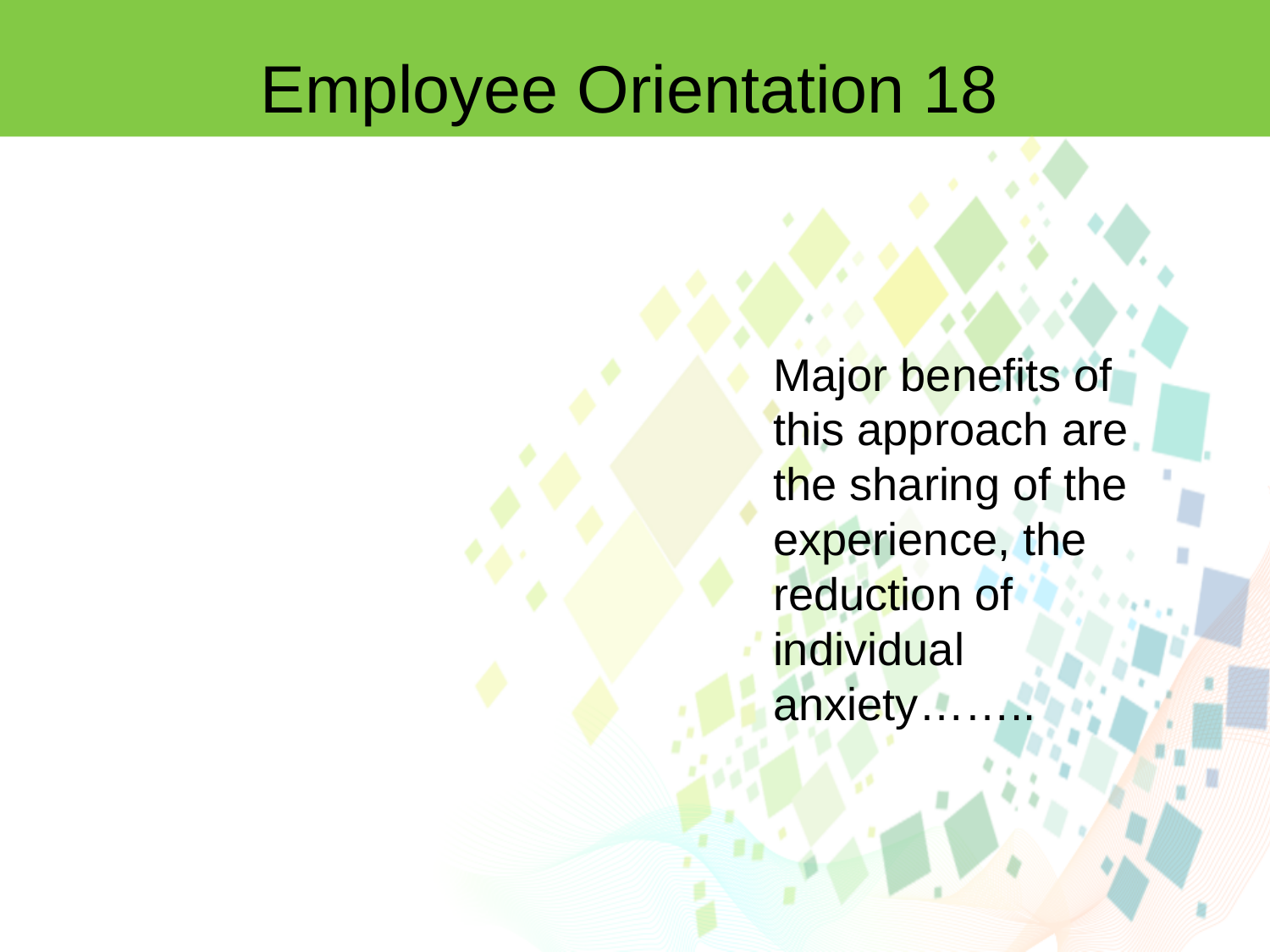

Employee Orientation 18
Major benefits of this approach are the sharing of the experience, the reduction of individual anxiety……..